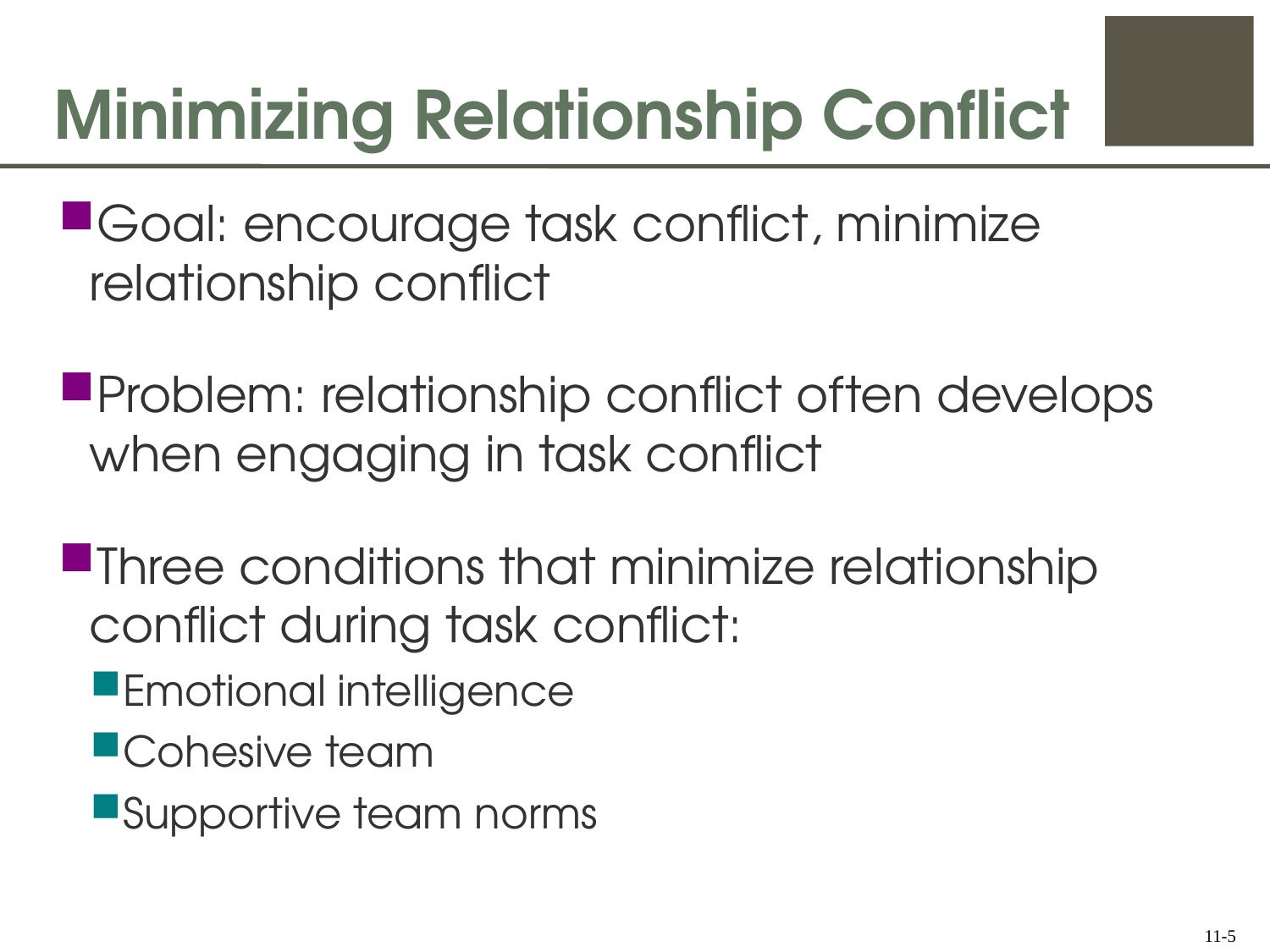

# Minimizing Relationship Conflict
Goal: encourage task conflict, minimize relationship conflict
Problem: relationship conflict often develops when engaging in task conflict
Three conditions that minimize relationship conflict during task conflict:
Emotional intelligence
Cohesive team
Supportive team norms